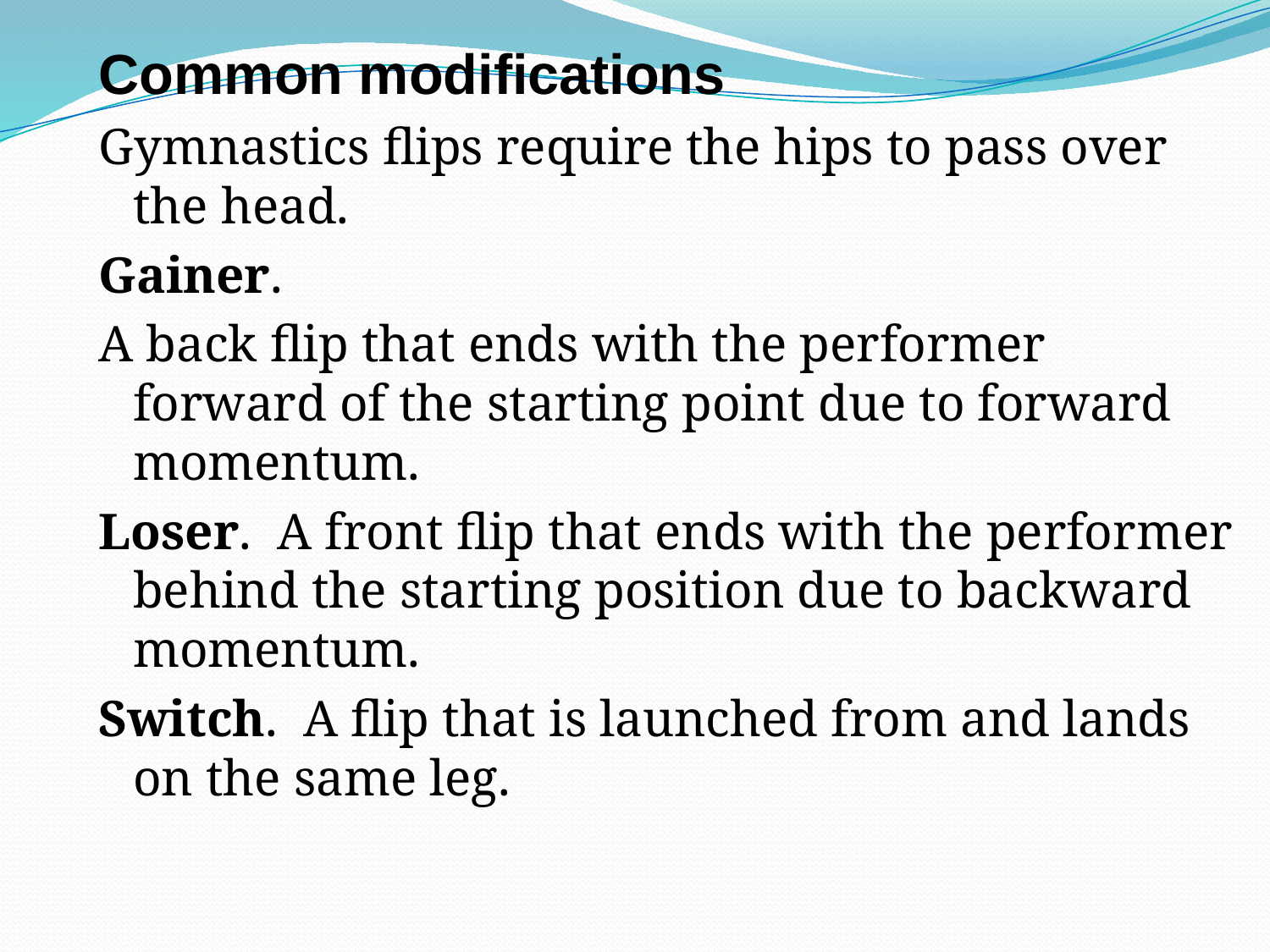

Common modifications
Gymnastics flips require the hips to pass over the head.
Gainer.
A back flip that ends with the performer forward of the starting point due to forward momentum.
Loser.  A front flip that ends with the performer behind the starting position due to backward momentum.
Switch.  A flip that is launched from and lands on the same leg.